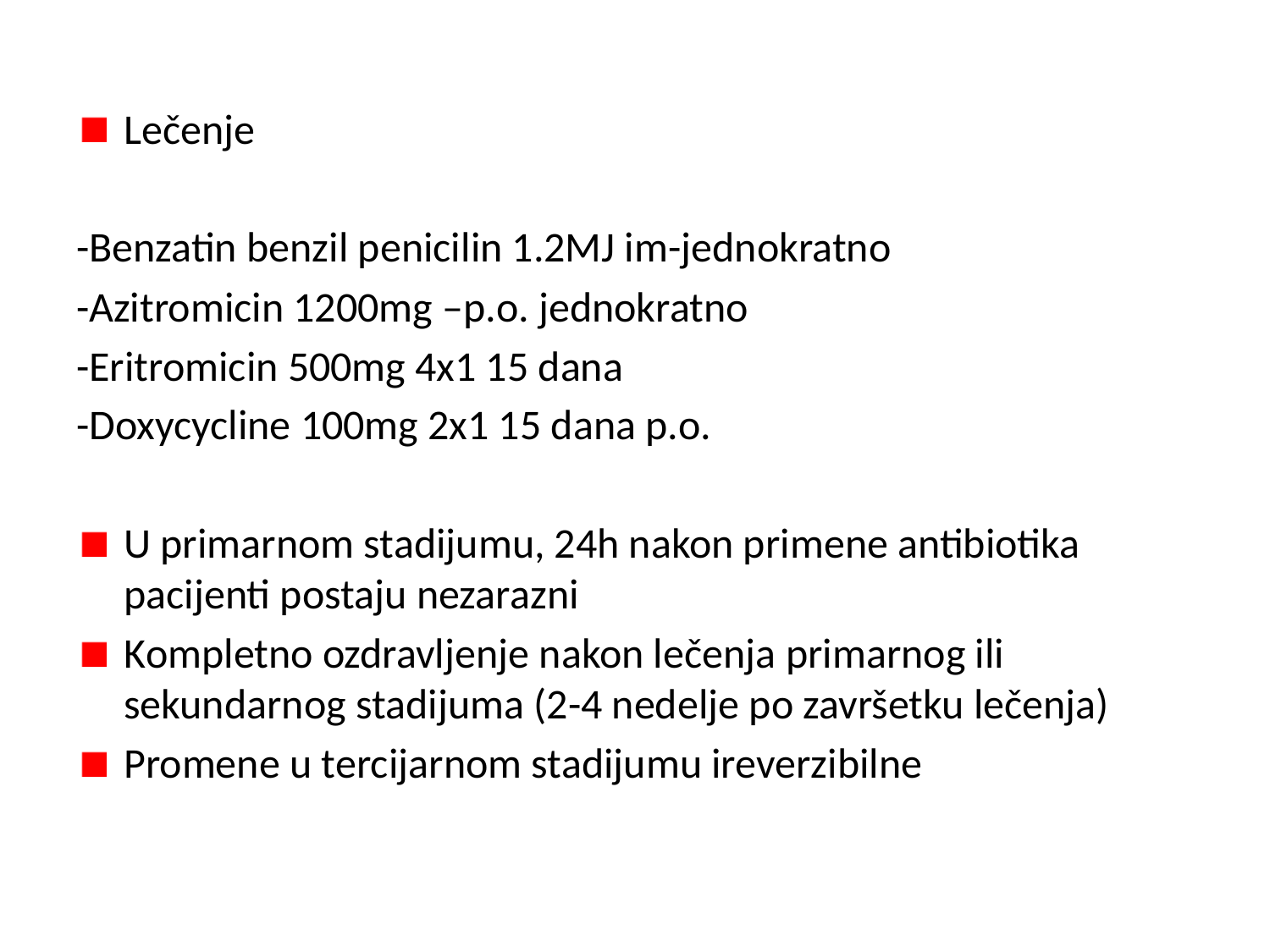

Lečenje

-Benzatin benzil penicilin 1.2MJ im-jednokratno
-Azitromicin 1200mg –p.o. jednokratno
-Eritromicin 500mg 4x1 15 dana
-Doxycycline 100mg 2x1 15 dana p.o.

U primarnom stadijumu, 24h nakon primene antibiotika pacijenti postaju nezarazni
Kompletno ozdravljenje nakon lečenja primarnog ili sekundarnog stadijuma (2-4 nedelje po završetku lečenja)
Promene u tercijarnom stadijumu ireverzibilne